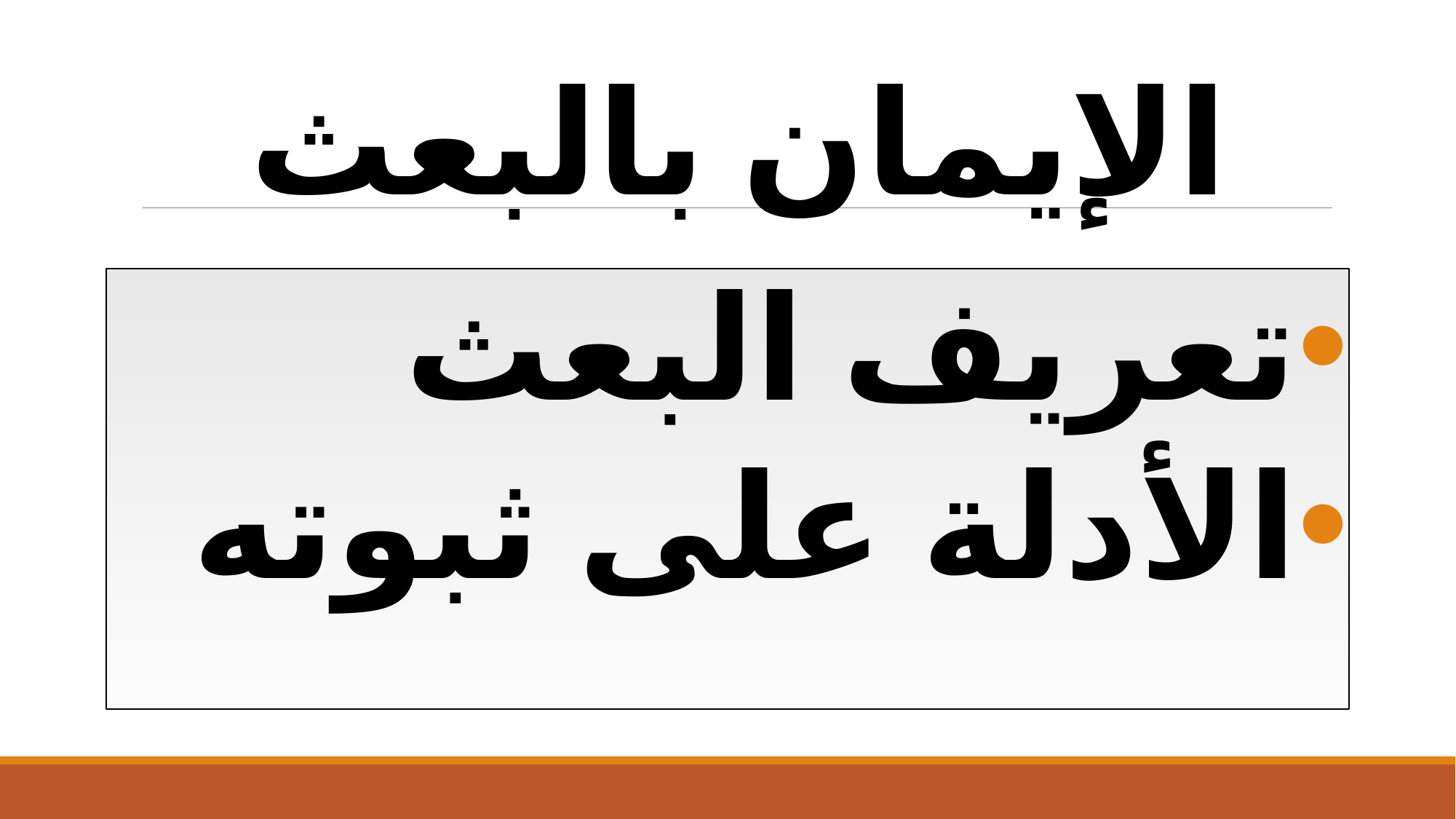

# الإيمان بالبعث
تعريف البعث
الأدلة على ثبوته